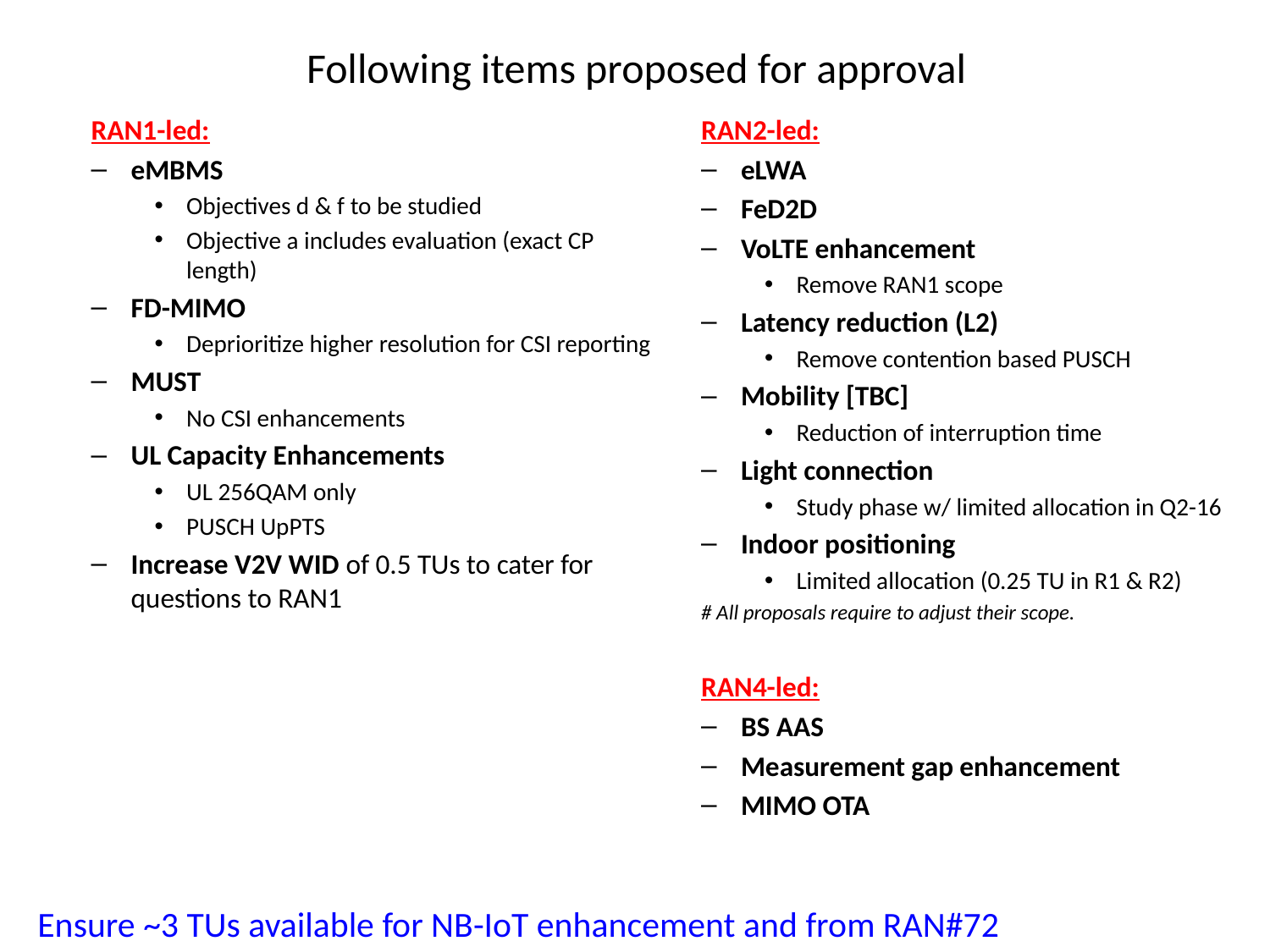

# Following items proposed for approval
RAN1-led:
eMBMS
Objectives d & f to be studied
Objective a includes evaluation (exact CP length)
FD-MIMO
Deprioritize higher resolution for CSI reporting
MUST
No CSI enhancements
UL Capacity Enhancements
UL 256QAM only
PUSCH UpPTS
Increase V2V WID of 0.5 TUs to cater for questions to RAN1

RAN2-led:
eLWA
FeD2D
VoLTE enhancement
Remove RAN1 scope
Latency reduction (L2)
Remove contention based PUSCH
Mobility [TBC]
Reduction of interruption time
Light connection
Study phase w/ limited allocation in Q2-16
Indoor positioning
Limited allocation (0.25 TU in R1 & R2)
# All proposals require to adjust their scope.

RAN4-led:
BS AAS
Measurement gap enhancement
MIMO OTA

Ensure ~3 TUs available for NB-IoT enhancement and from RAN#72